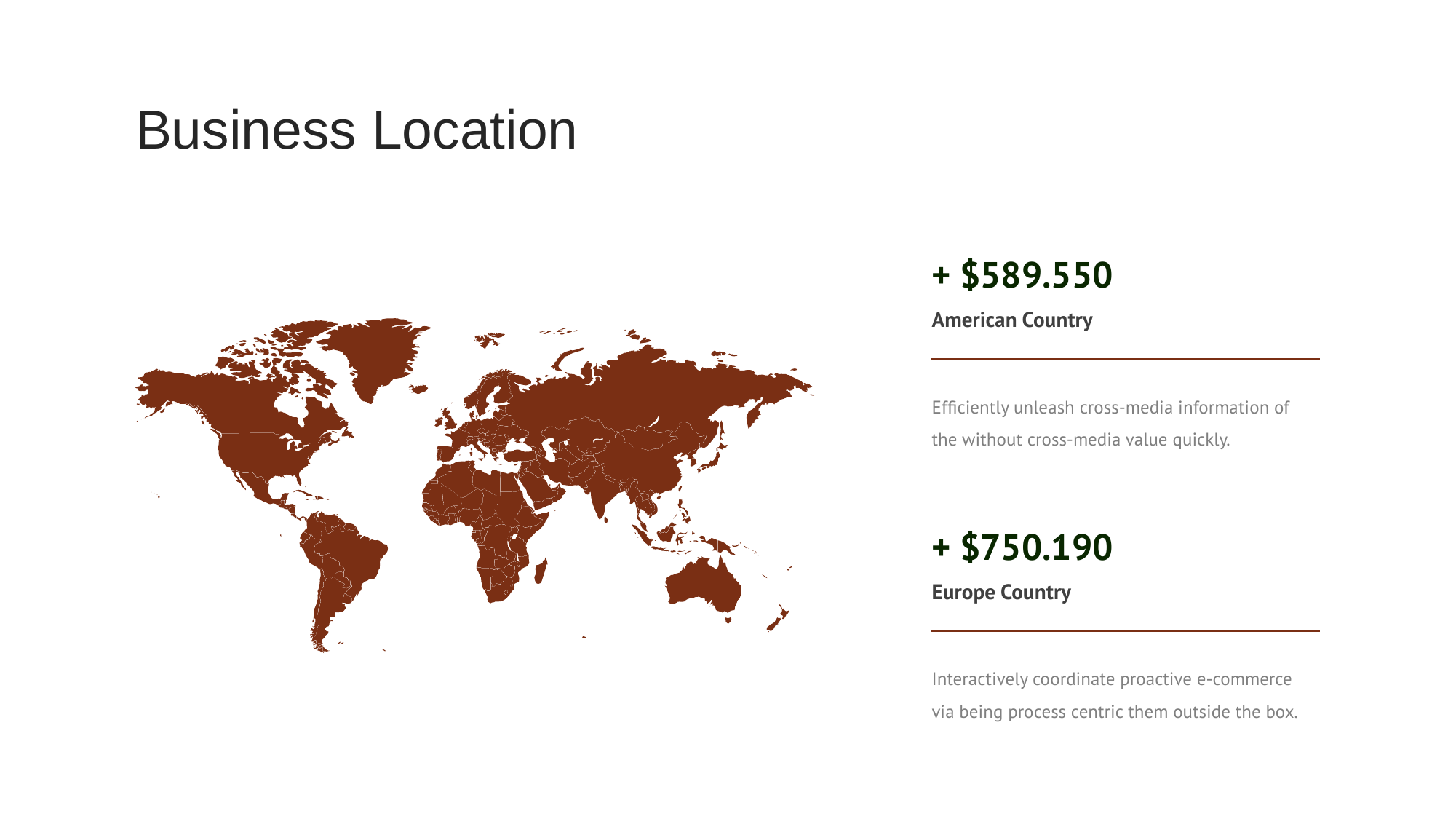

Business Location
+ $589.550
American Country

Efficiently unleash cross-media information of the without cross-media value quickly.
+ $750.190
Europe Country
Interactively coordinate proactive e-commerce via being process centric them outside the box.